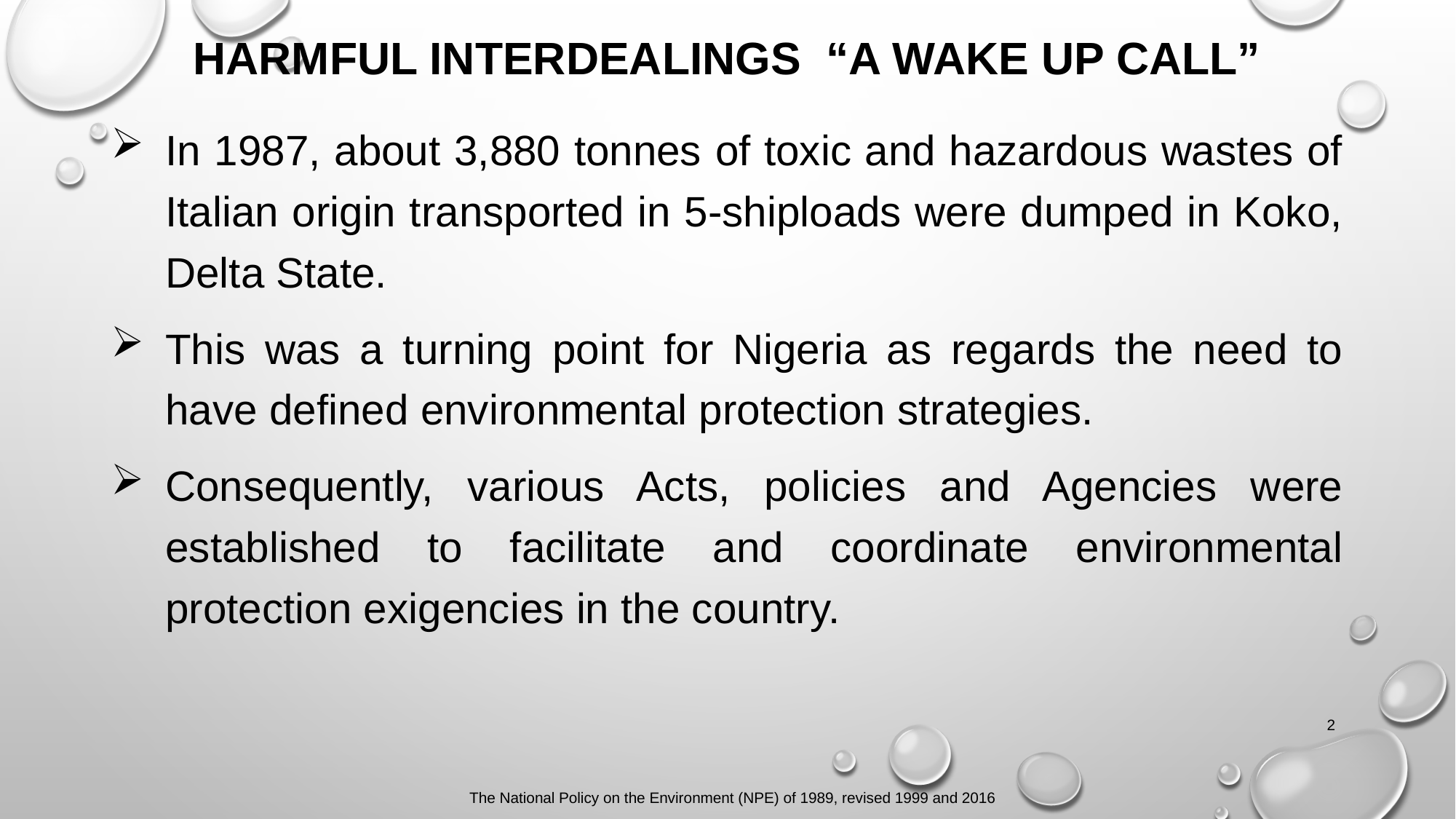

# HARMFUL INTERDEALINGS  “A WAKE UP CALL”
In 1987, about 3,880 tonnes of toxic and hazardous wastes of Italian origin transported in 5-shiploads were dumped in Koko, Delta State.
This was a turning point for Nigeria as regards the need to have defined environmental protection strategies.
Consequently, various Acts, policies and Agencies were established to facilitate and coordinate environmental protection exigencies in the country.
2
The National Policy on the Environment (NPE) of 1989, revised 1999 and 2016